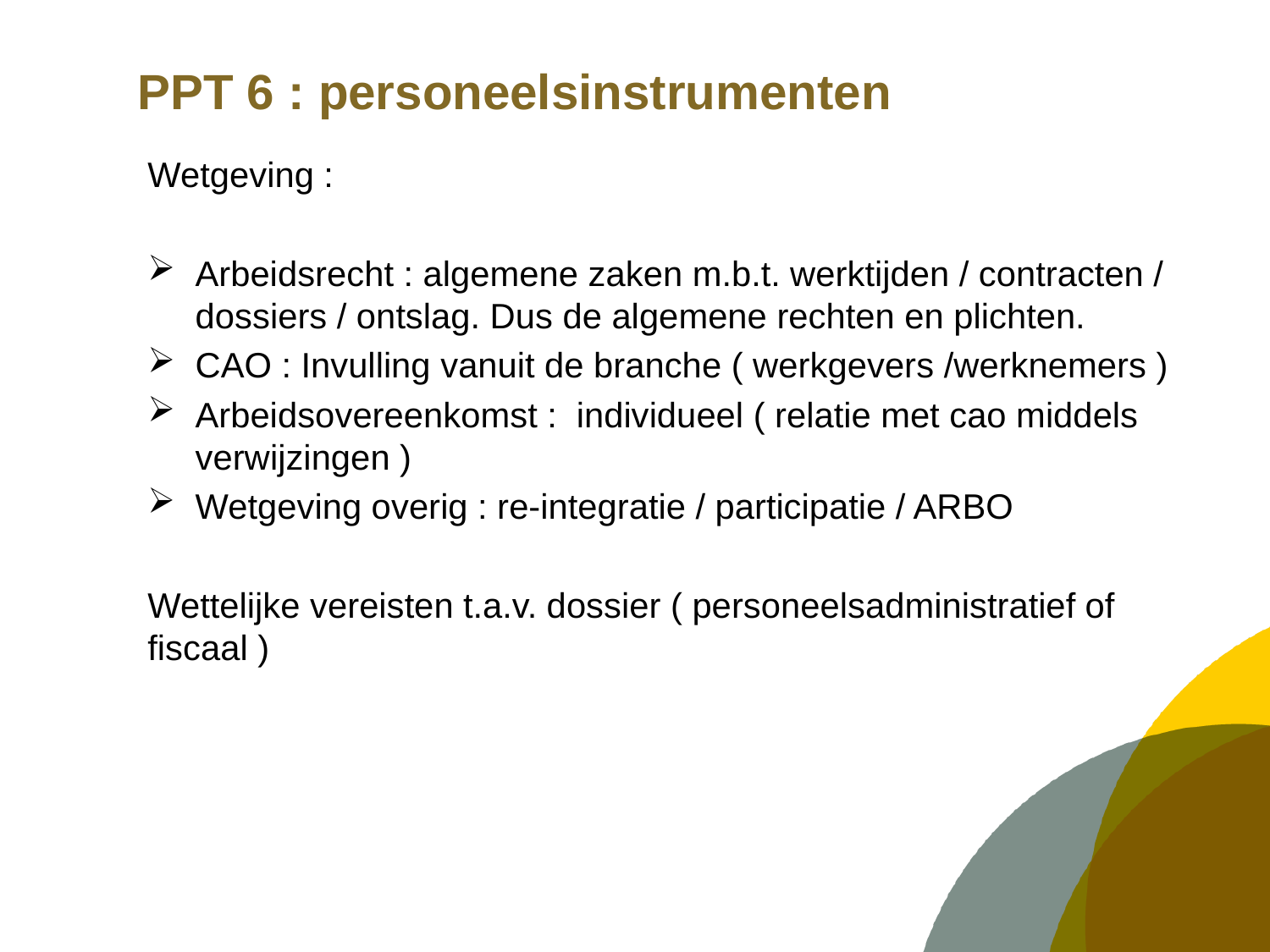

# PPT 6 : personeelsinstrumenten
Wetgeving :

Arbeidsrecht : algemene zaken m.b.t. werktijden / contracten / dossiers / ontslag. Dus de algemene rechten en plichten.
CAO : Invulling vanuit de branche ( werkgevers /werknemers )
Arbeidsovereenkomst :  individueel ( relatie met cao middels verwijzingen )
Wetgeving overig : re-integratie / participatie / ARBO

Wettelijke vereisten t.a.v. dossier ( personeelsadministratief of fiscaal )